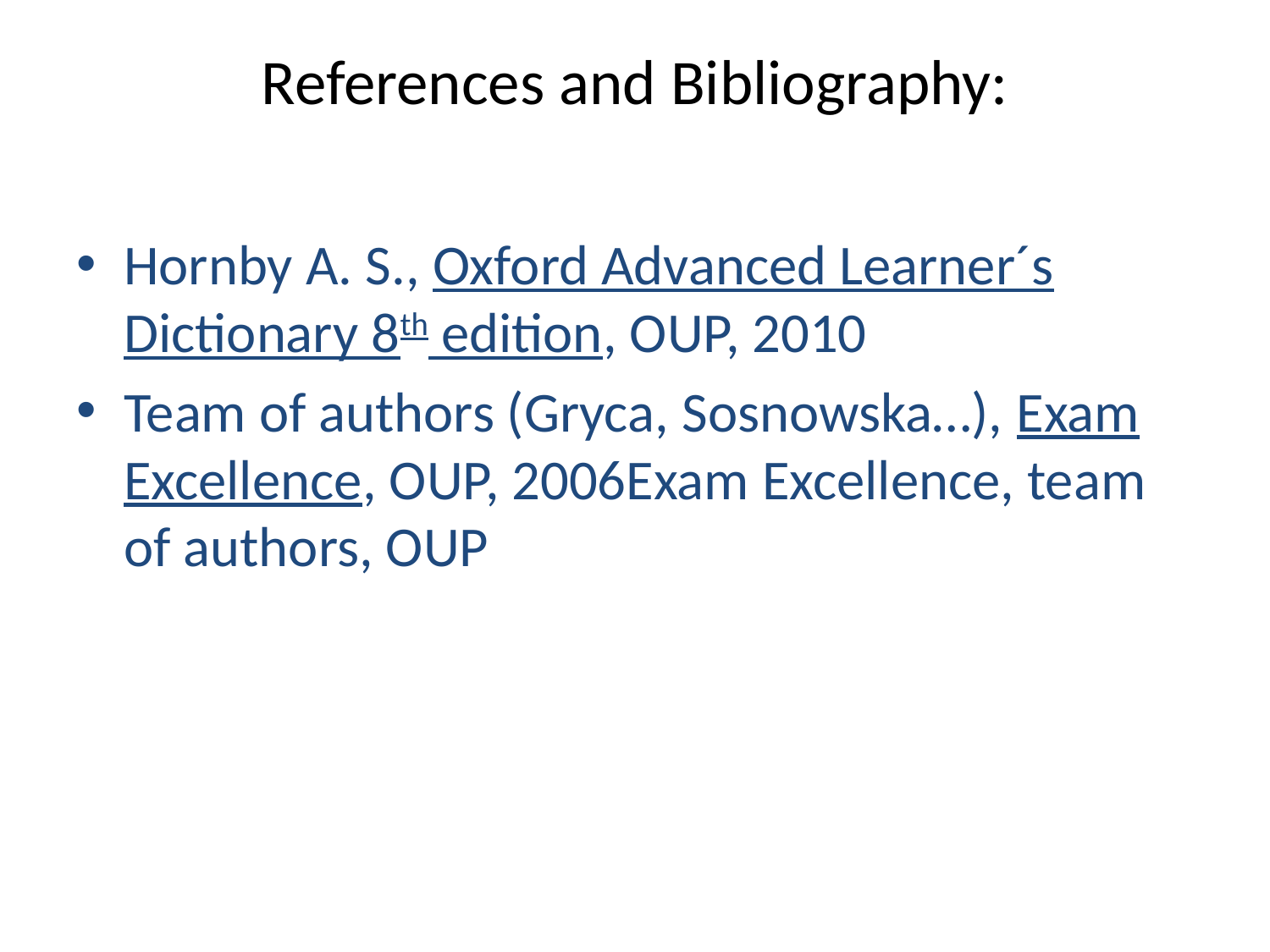

# References and Bibliography:
Hornby A. S., Oxford Advanced Learner´s Dictionary 8th edition, OUP, 2010
Team of authors (Gryca, Sosnowska…), Exam Excellence, OUP, 2006Exam Excellence, team of authors, OUP